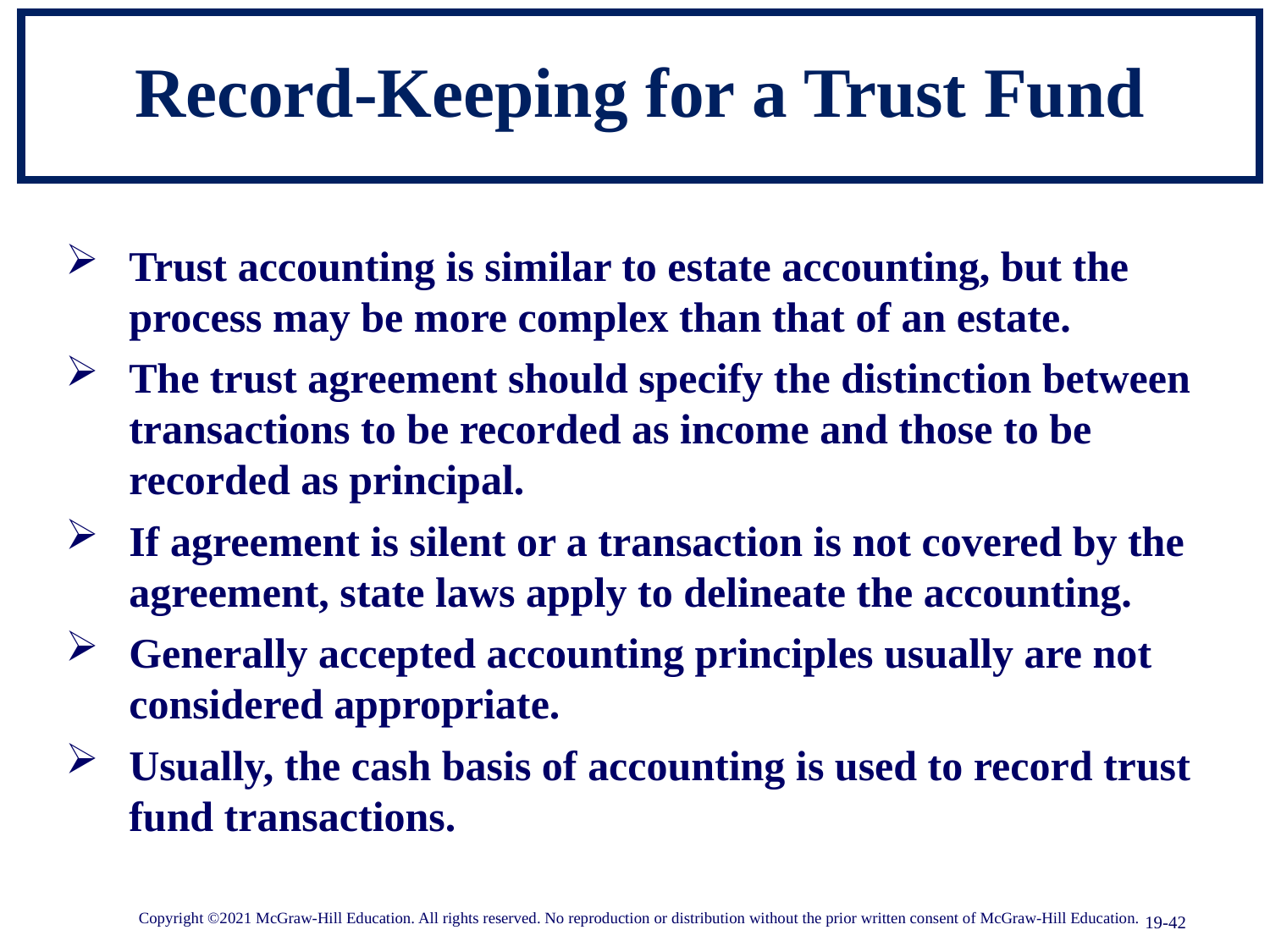

# Record-Keeping for a Trust Fund
Trust accounting is similar to estate accounting, but the process may be more complex than that of an estate.
The trust agreement should specify the distinction between transactions to be recorded as income and those to be recorded as principal.
If agreement is silent or a transaction is not covered by the agreement, state laws apply to delineate the accounting.
Generally accepted accounting principles usually are not considered appropriate.
Usually, the cash basis of accounting is used to record trust fund transactions.

Copyright ©2021 McGraw-Hill Education. All rights reserved. No reproduction or distribution without the prior written consent of McGraw-Hill Education.
19-42